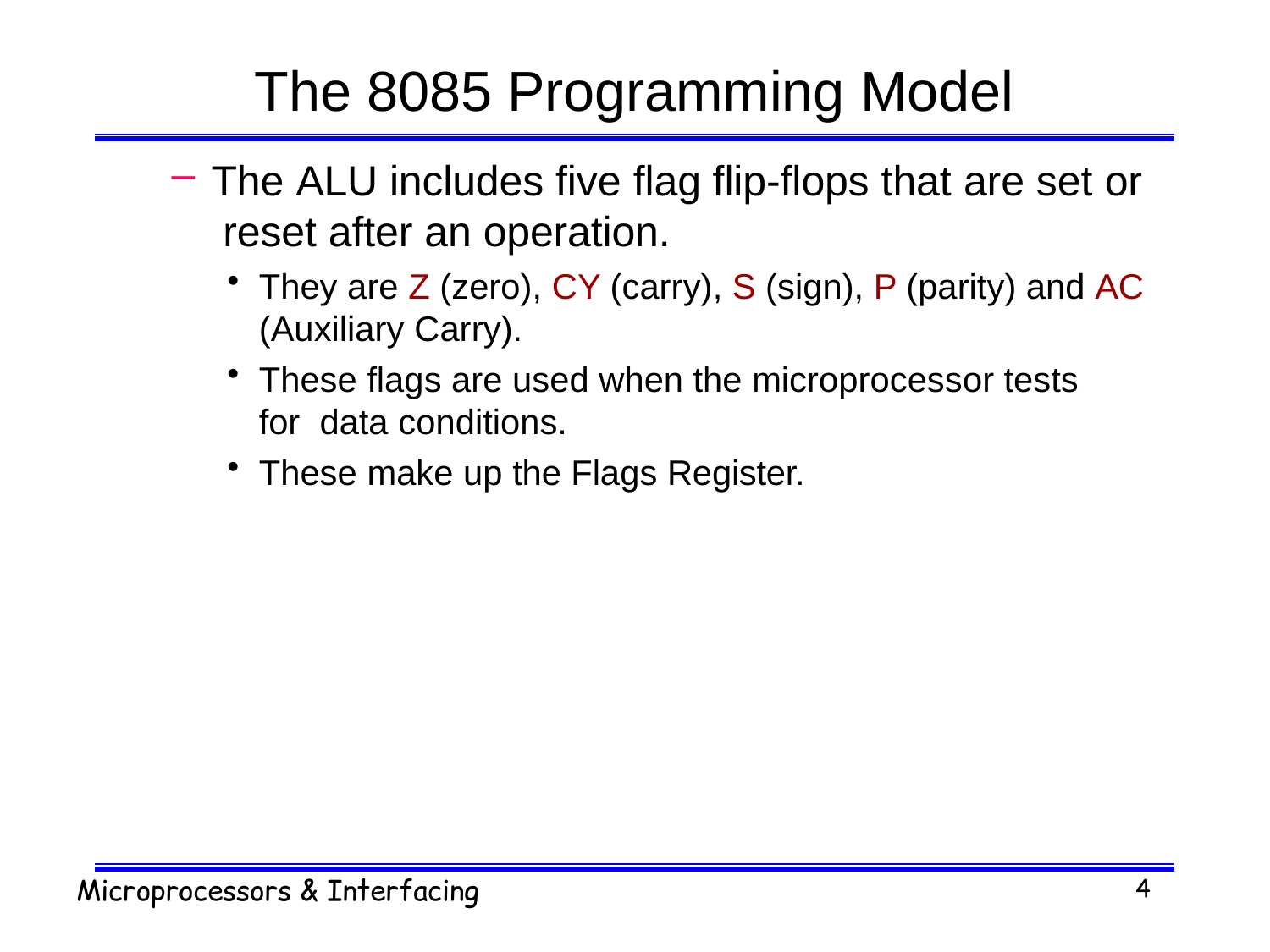

# The 8085 Programming Model
The ALU includes five flag flip-flops that are set or  reset after an operation.
They are Z (zero), CY (carry), S (sign), P (parity) and AC
(Auxiliary Carry).
These flags are used when the microprocessor tests for  data conditions.
These make up the Flags Register.
Microprocessors & Interfacing
4